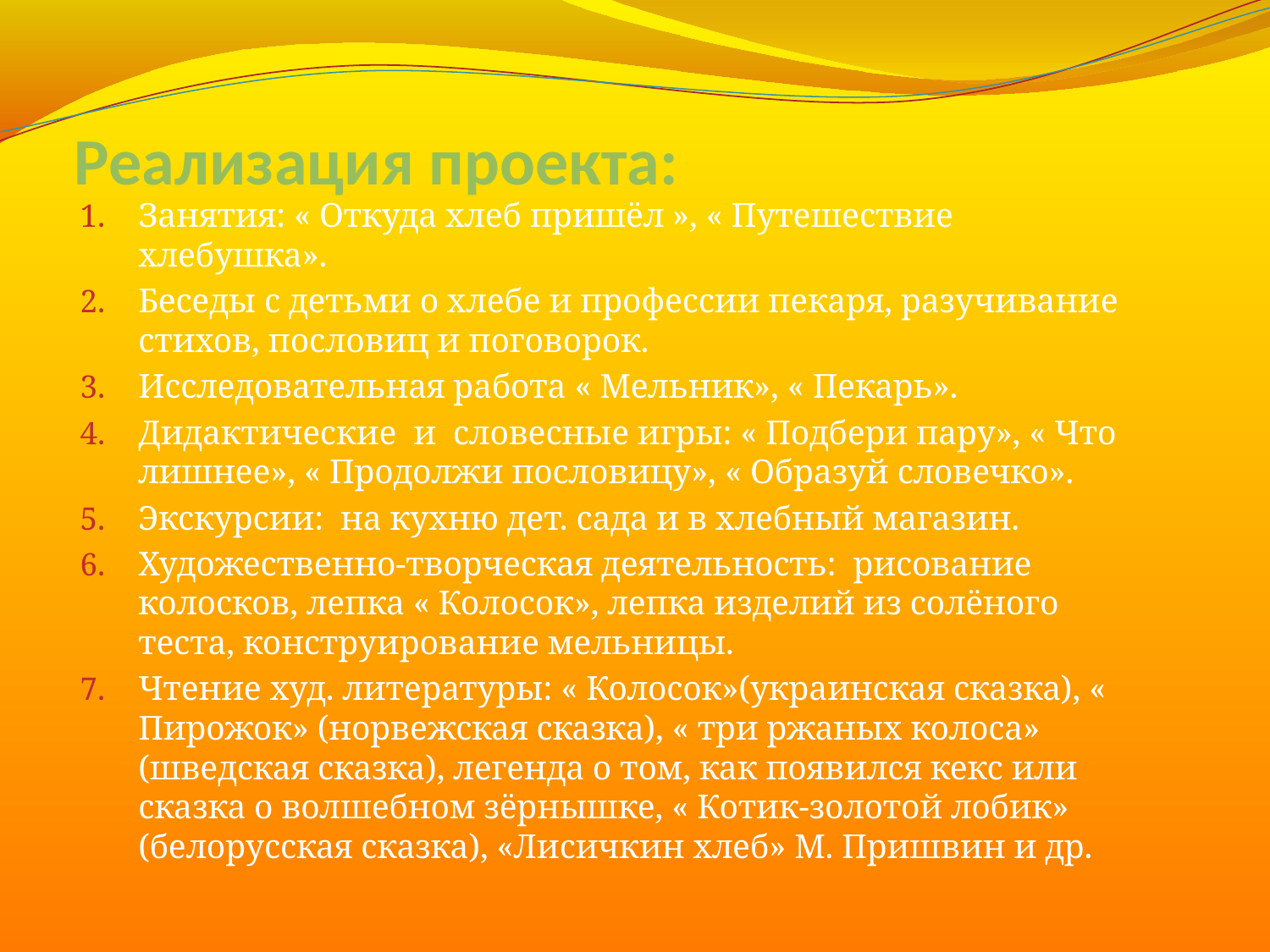

# Реализация проекта:
Занятия: « Откуда хлеб пришёл », « Путешествие хлебушка».
Беседы с детьми о хлебе и профессии пекаря, разучивание стихов, пословиц и поговорок.
Исследовательная работа « Мельник», « Пекарь».
Дидактические  и  словесные игры: « Подбери пару», « Что лишнее», « Продолжи пословицу», « Образуй словечко».
Экскурсии:  на кухню дет. сада и в хлебный магазин.
Художественно-творческая деятельность:  рисование колосков, лепка « Колосок», лепка изделий из солёного теста, конструирование мельницы.
Чтение худ. литературы: « Колосок»(украинская сказка), « Пирожок» (норвежская сказка), « три ржаных колоса» (шведская сказка), легенда о том, как появился кекс или сказка о волшебном зёрнышке, « Котик-золотой лобик» (белорусская сказка), «Лисичкин хлеб» М. Пришвин и др.